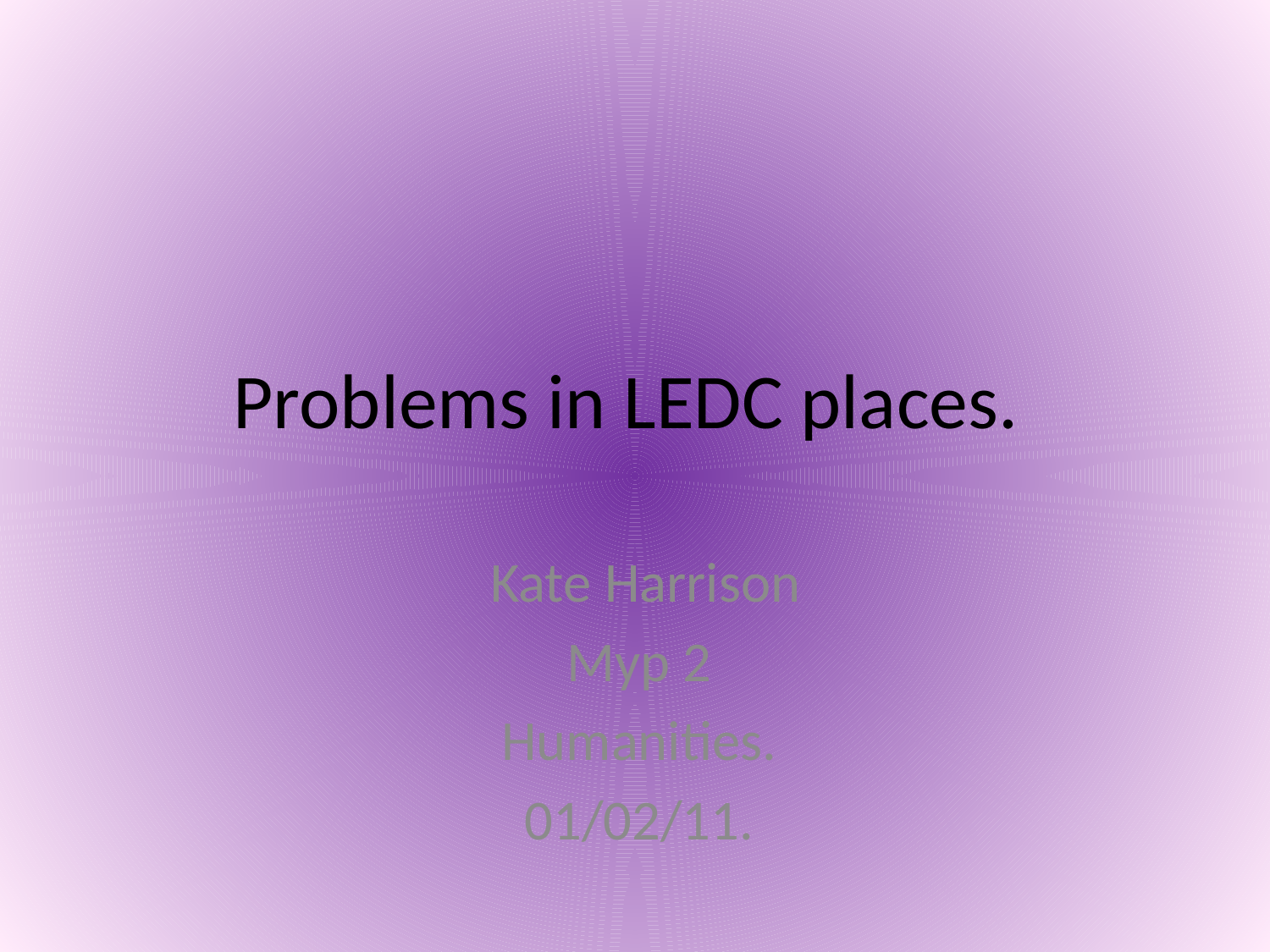

# Problems in LEDC places.
Kate Harrison
Myp 2
Humanities.
01/02/11.